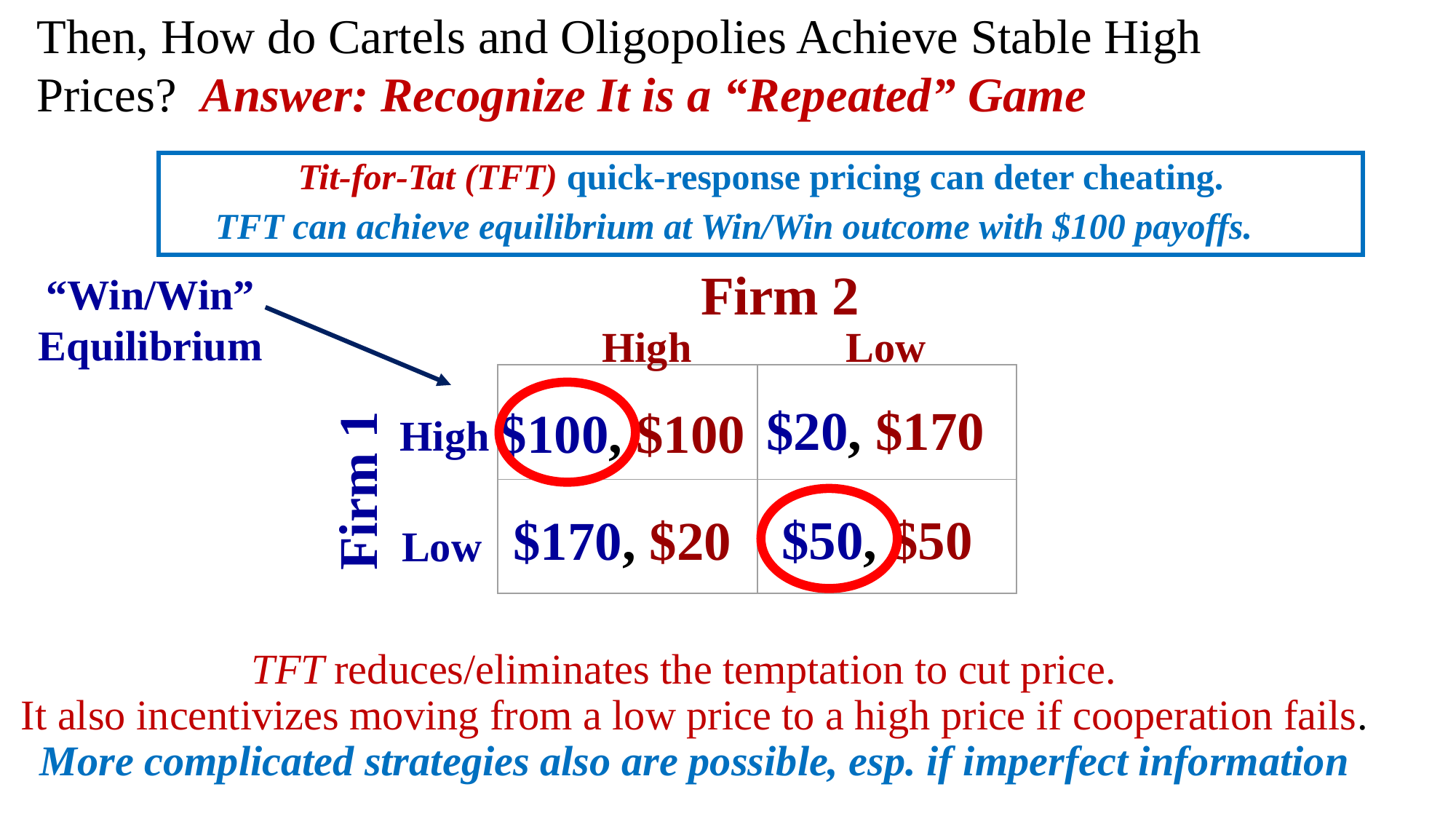

Then, How do Cartels and Oligopolies Achieve Stable High Prices?  Answer: Recognize It is a “Repeated” Game
Tit-for-Tat (TFT) quick-response pricing can deter cheating.
TFT can achieve equilibrium at Win/Win outcome with $100 payoffs.

Firm 2
High
Low

$20, $170
$100, $100
High
Firm 1

$50, $50
$170, $20
Low
“Win/Win”
Equilibrium

TFT reduces/eliminates the temptation to cut price.
It also incentivizes moving from a low price to a high price if cooperation fails.
More complicated strategies also are possible, esp. if imperfect information